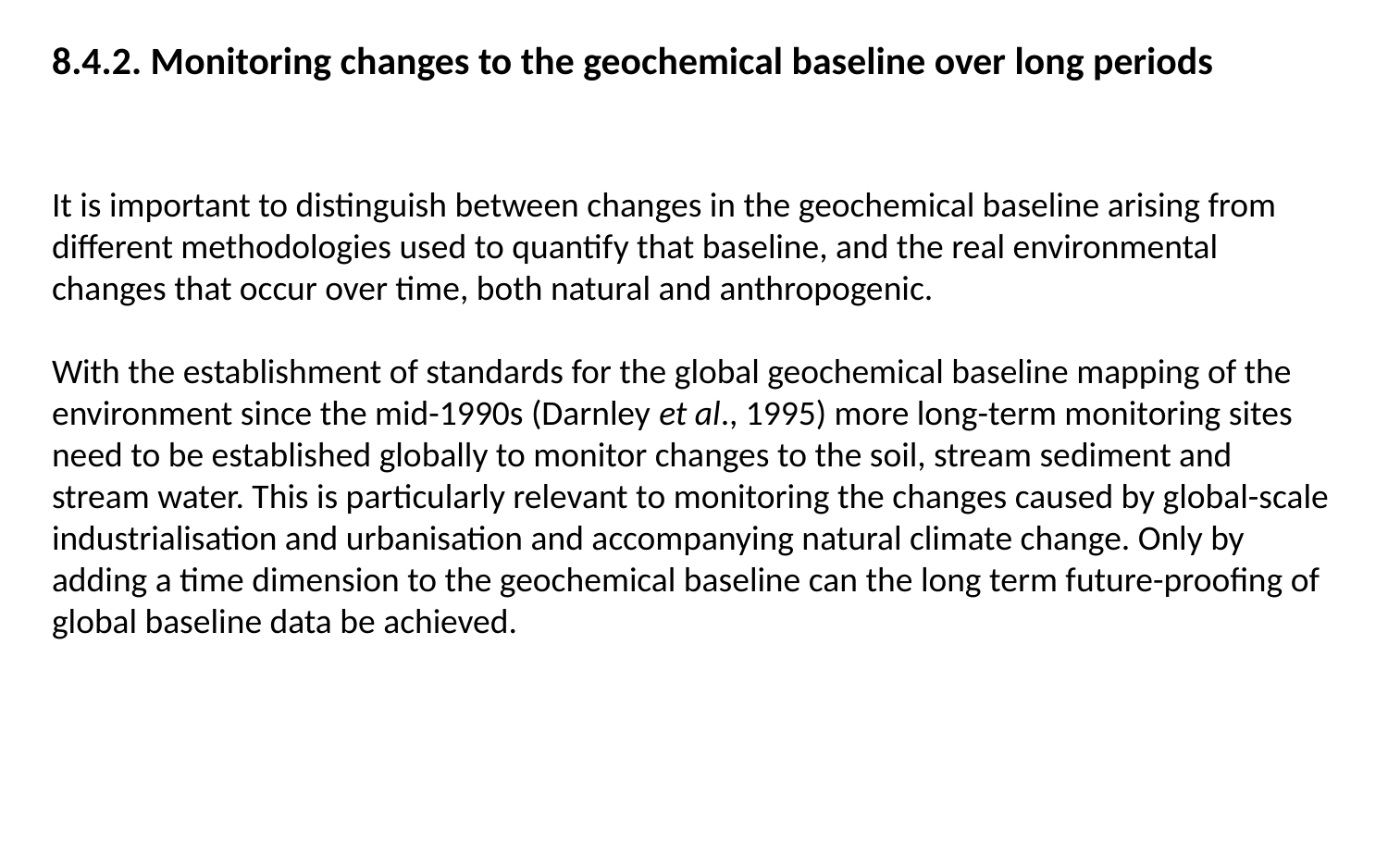

8.4.2. Monitoring changes to the geochemical baseline over long periods
It is important to distinguish between changes in the geochemical baseline arising from different methodologies used to quantify that baseline, and the real environmental changes that occur over time, both natural and anthropogenic.

With the establishment of standards for the global geochemical baseline mapping of the environment since the mid-1990s (Darnley et al., 1995) more long-term monitoring sites need to be established globally to monitor changes to the soil, stream sediment and stream water. This is particularly relevant to monitoring the changes caused by global-scale industrialisation and urbanisation and accompanying natural climate change. Only by adding a time dimension to the geochemical baseline can the long term future-proofing of global baseline data be achieved.